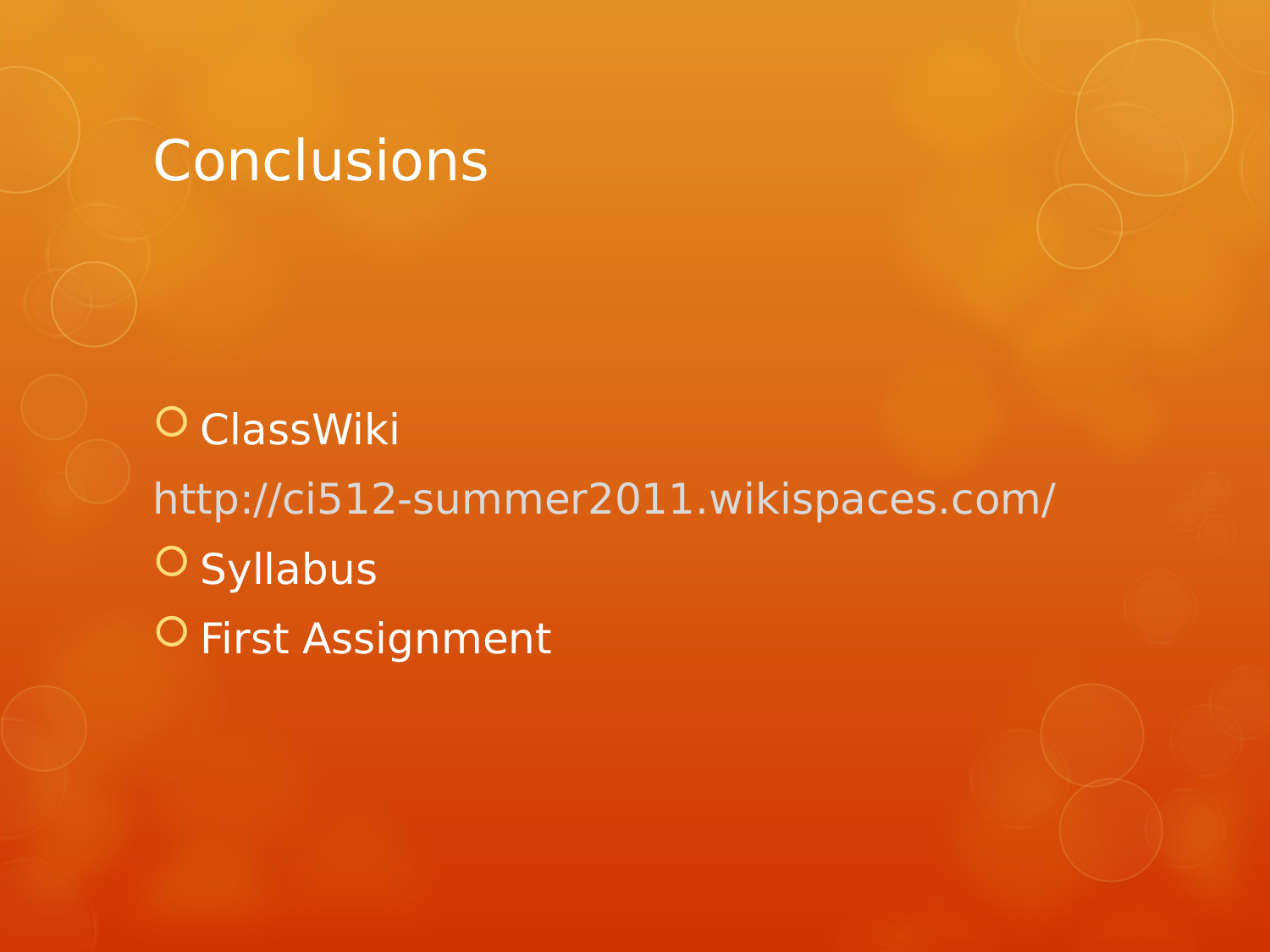

# Conclusions
ClassWiki
http://ci512-summer2011.wikispaces.com/
Syllabus
First Assignment